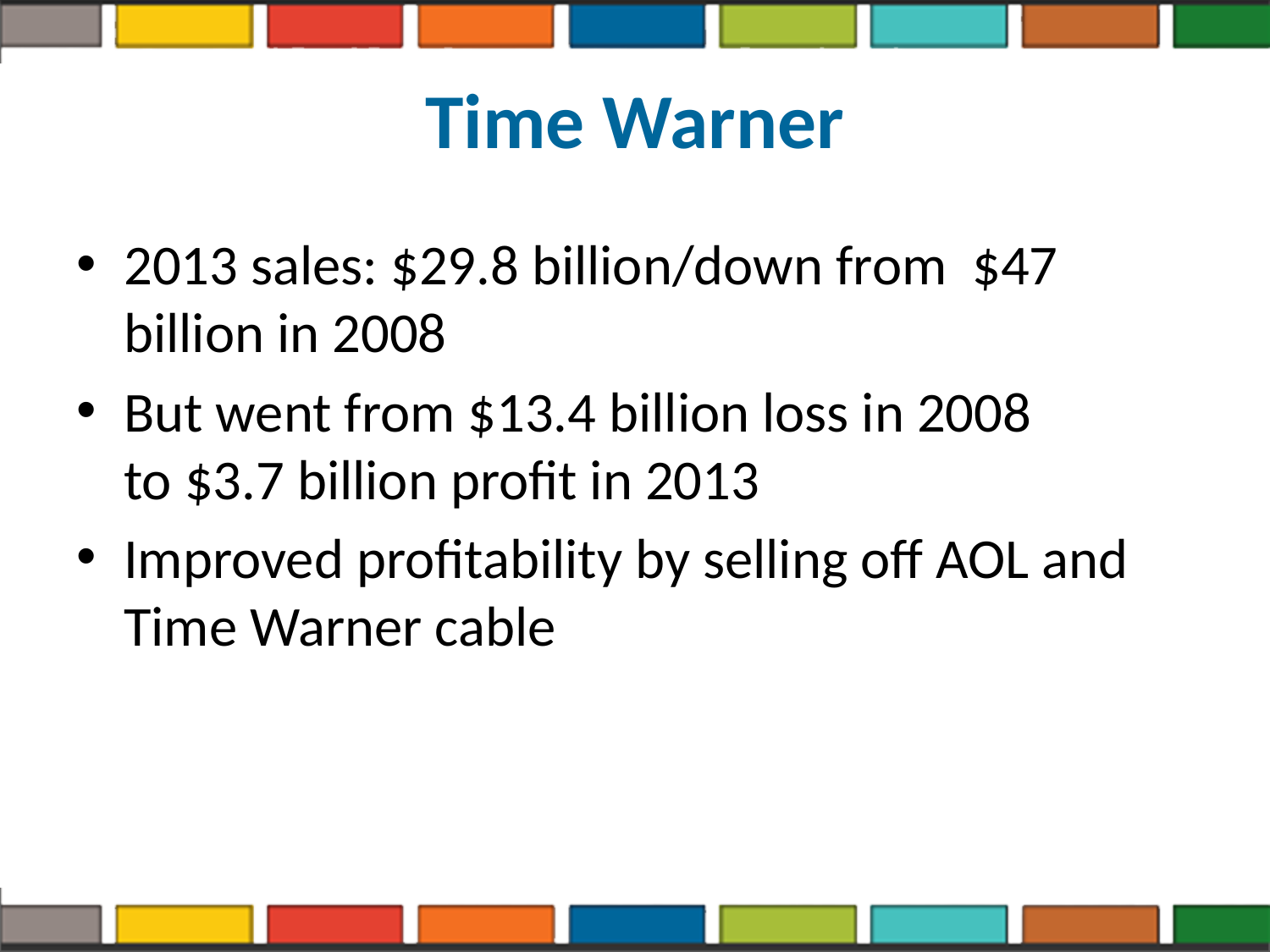

# Time Warner
2013 sales: $29.8 billion/down from  $47 billion in 2008
But went from $13.4 billion loss in 2008
to $3.7 billion profit in 2013
Improved profitability by selling off AOL and Time Warner cable